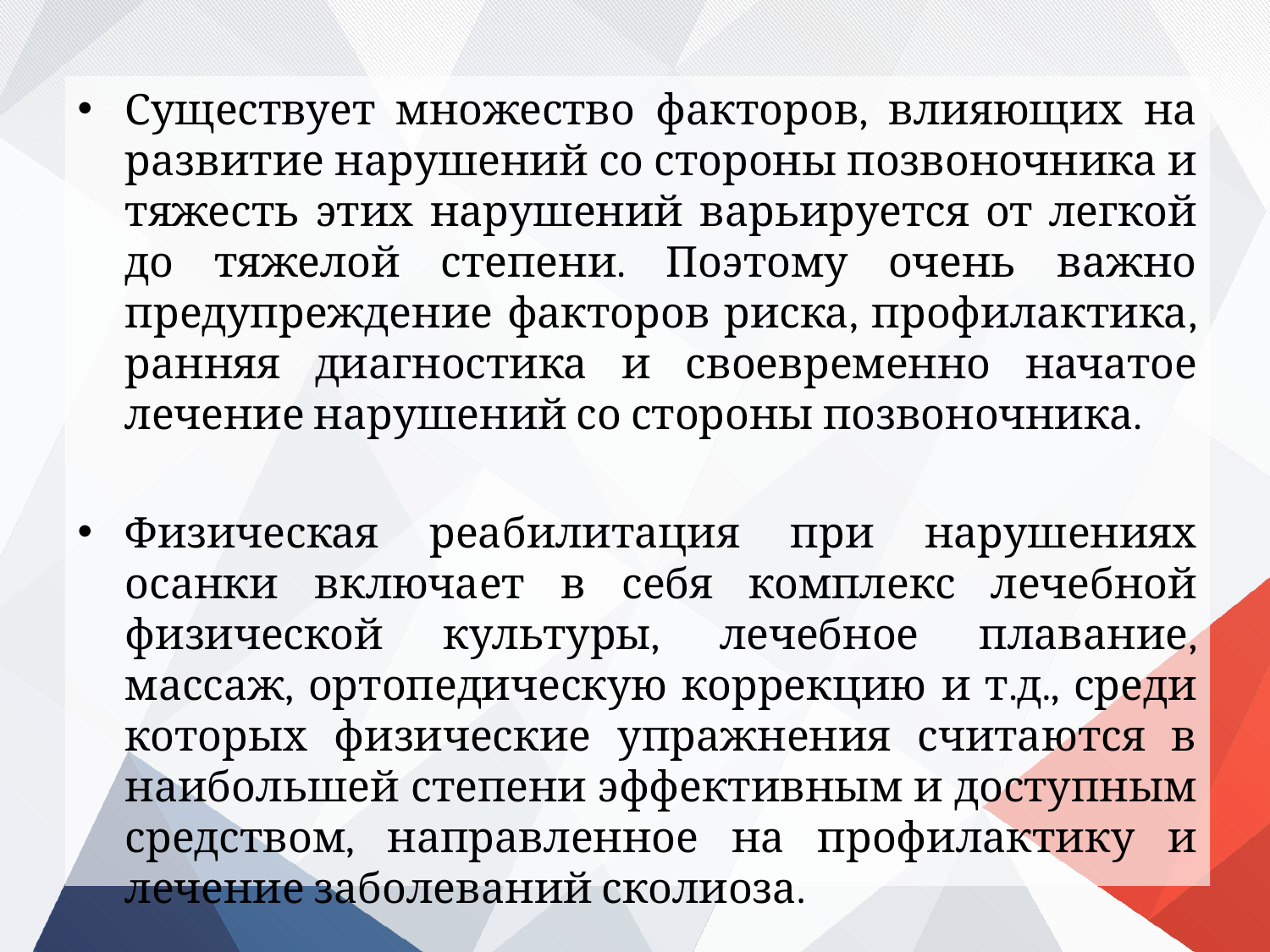

Существует множество факторов, влияющих на развитие нарушений со стороны позвоночника и тяжесть этих нарушений варьируется от легкой до тяжелой степени. Поэтому очень важно предупреждение факторов риска, профилактика, ранняя диагностика и своевременно начатое лечение нарушений со стороны позвоночника.

Физическая реабилитация при нарушениях осанки включает в себя комплекс лечебной физической культуры, лечебное плавание, массаж, ортопедическую коррекцию и т.д., среди которых физические упражнения считаются в наибольшей степени эффективным и доступным средством, направленное на профилактику и лечение заболеваний сколиоза.